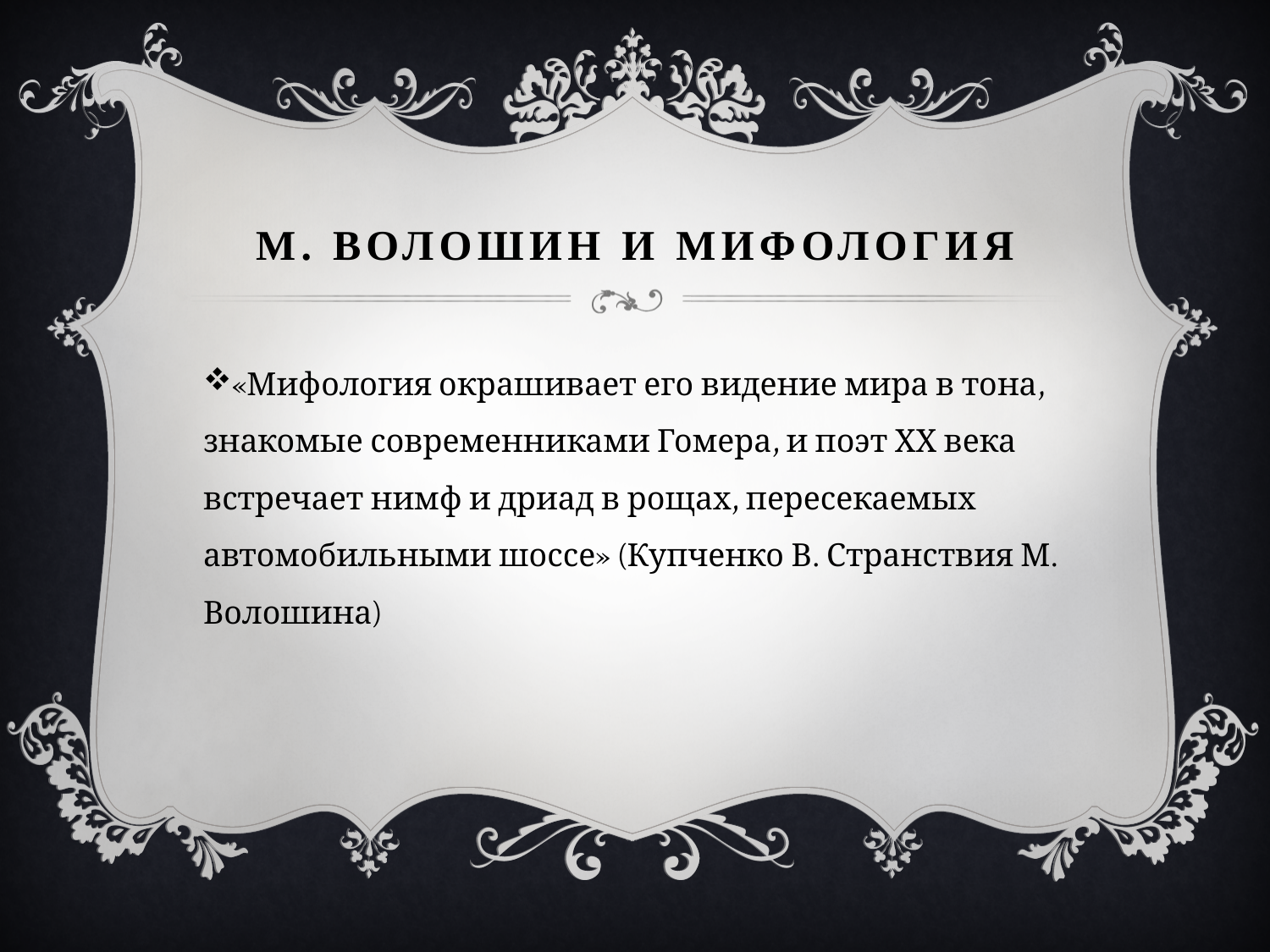

# М. волошин и мифология
«Мифология окрашивает его видение мира в тона, знакомые современниками Гомера, и поэт ХХ века встречает нимф и дриад в рощах, пересекаемых автомобильными шоссе» (Купченко В. Странствия М. Волошина)